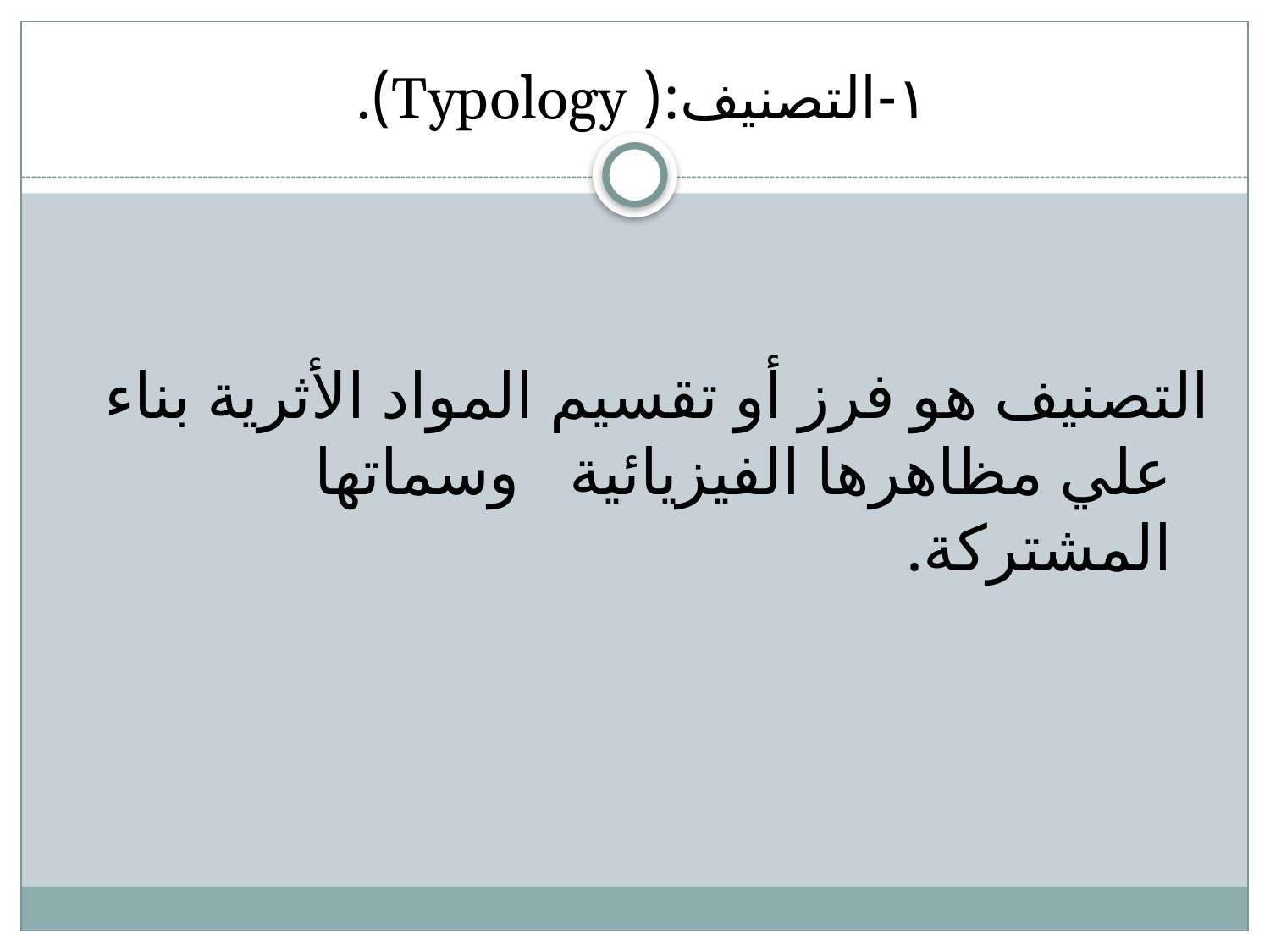

# ١-التصنيف:( Typology).

التصنيف هو فرز أو تقسيم المواد الأثرية بناء علي مظاهرها الفيزيائية   وسماتها المشتركة.